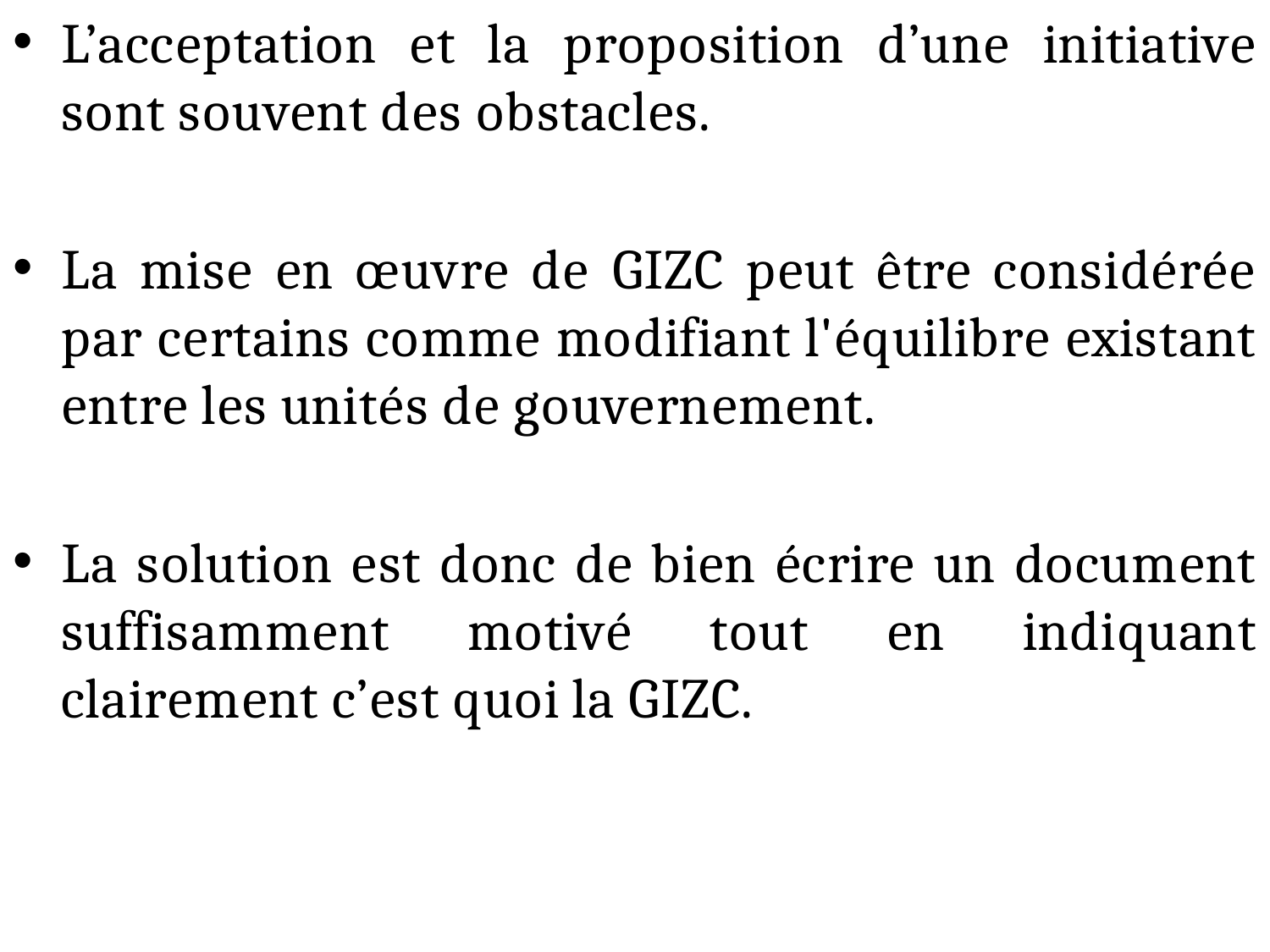

L’acceptation et la proposition d’une initiative sont souvent des obstacles.

La mise en œuvre de GIZC peut être considérée par certains comme modifiant l'équilibre existant entre les unités de gouvernement.

La solution est donc de bien écrire un document suffisamment motivé tout en indiquant clairement c’est quoi la GIZC.